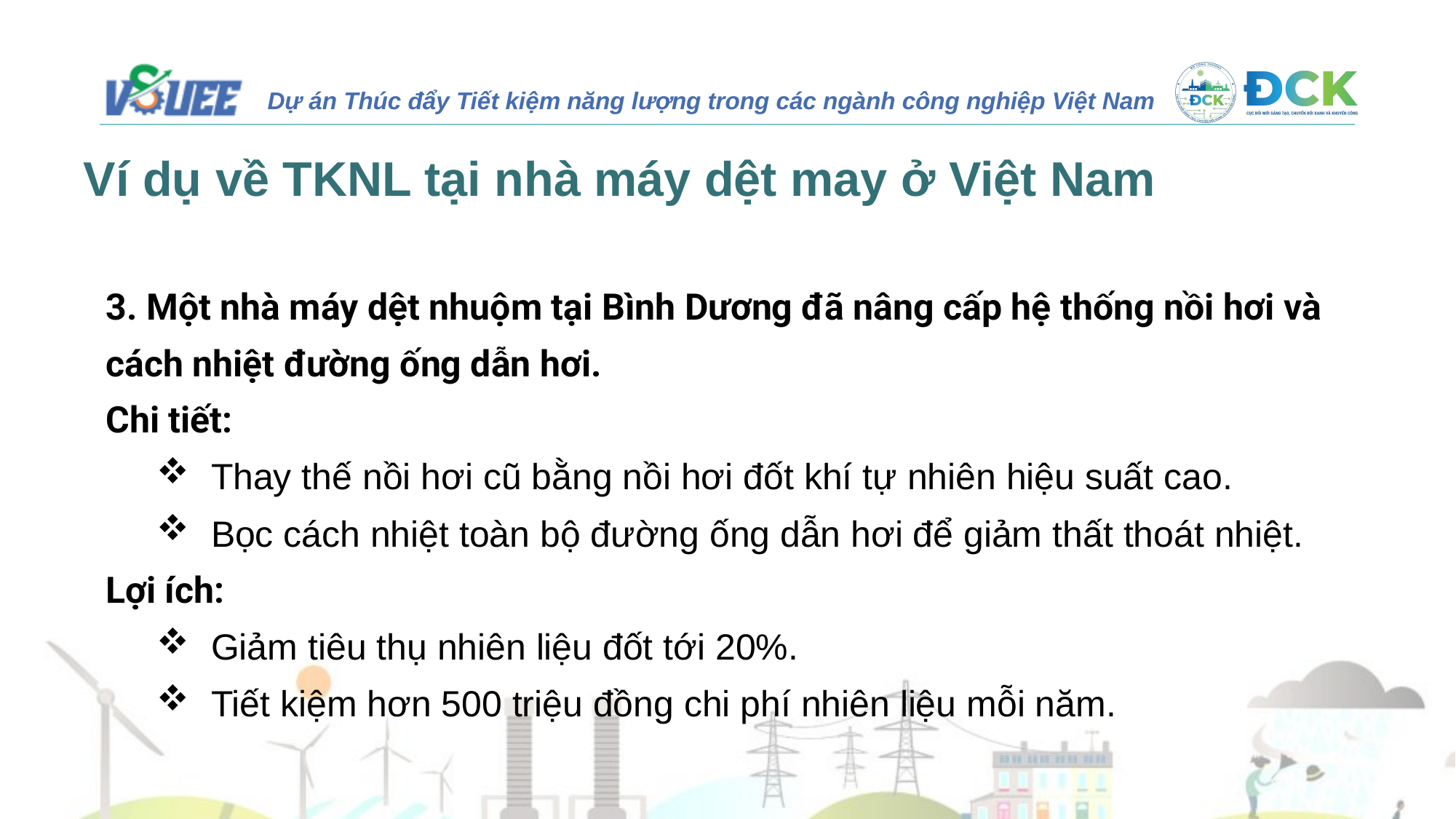

Ví dụ về TKNL tại nhà máy dệt may ở Việt Nam
3. Một nhà máy dệt nhuộm tại Bình Dương đã nâng cấp hệ thống nồi hơi và cách nhiệt đường ống dẫn hơi.
Chi tiết:
Thay thế nồi hơi cũ bằng nồi hơi đốt khí tự nhiên hiệu suất cao.
Bọc cách nhiệt toàn bộ đường ống dẫn hơi để giảm thất thoát nhiệt.
Lợi ích:
Giảm tiêu thụ nhiên liệu đốt tới 20%.
Tiết kiệm hơn 500 triệu đồng chi phí nhiên liệu mỗi năm.